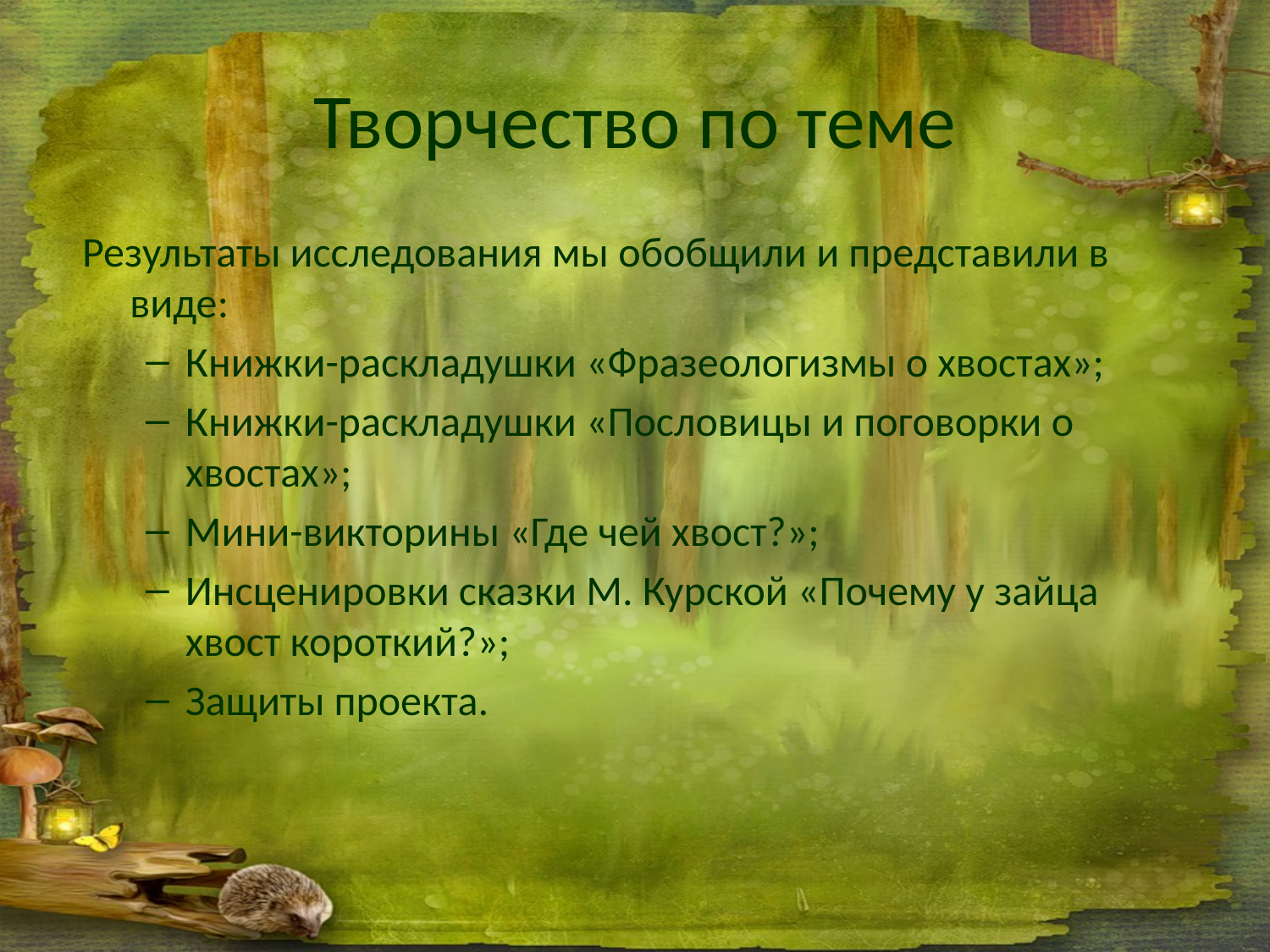

# Творчество по теме
Результаты исследования мы обобщили и представили в виде:
Книжки-раскладушки «Фразеологизмы о хвостах»;
Книжки-раскладушки «Пословицы и поговорки о хвостах»;
Мини-викторины «Где чей хвост?»;
Инсценировки сказки М. Курской «Почему у зайца хвост короткий?»;
Защиты проекта.